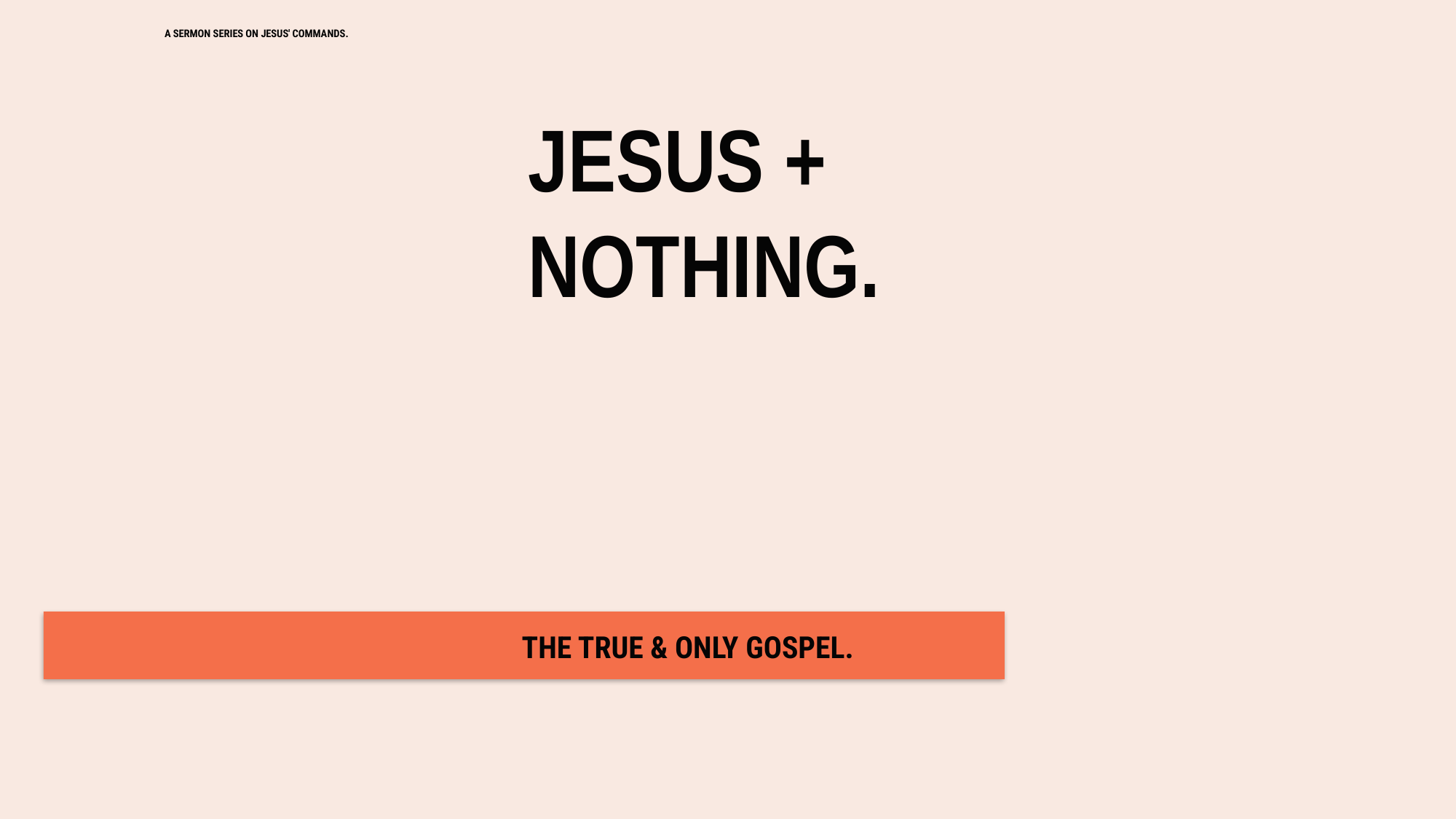

A SERMON SERIES ON JESUS' COMMANDS.
JESUS +
NOTHING.

THE TRUE & ONLY GOSPEL.